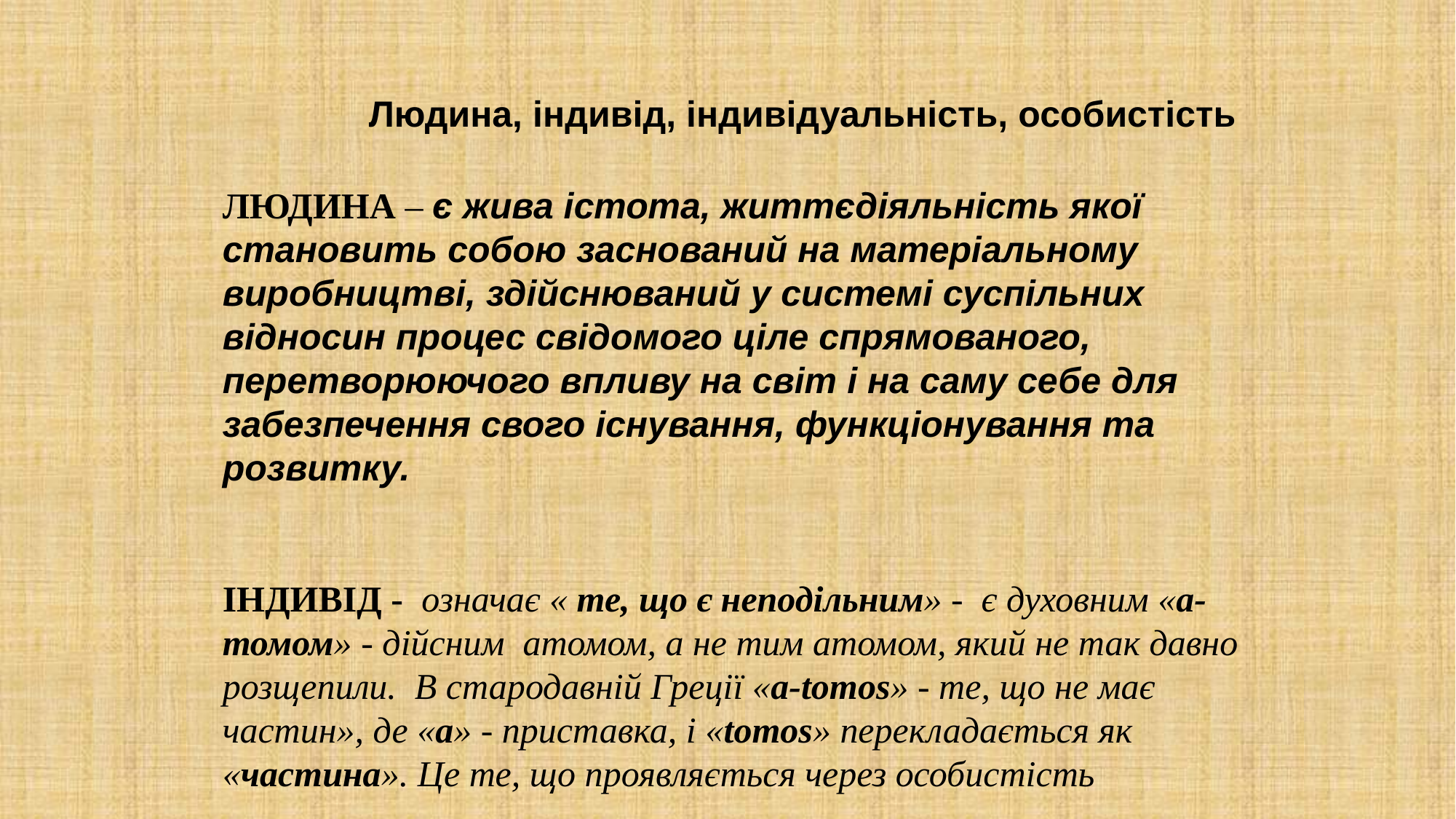

Людина, індивід, індивідуальність, особистість
ЛЮДИНА – є жива істота, життєдіяльність якої становить собою заснований на матеріальному виробництві, здійснюваний у системі суспільних відносин процес свідомого ціле спрямованого, перетворюючого впливу на світ і на саму себе для забезпечення свого існування, функціонування та розвитку.

ІНДИВІД -  означає « те, що є неподільним» -  є духовним «а-томом» - дійсним  атомом, а не тим атомом, який не так давно розщепили.  В стародавній Греції «а-tomos» - те, що не має частин», де «а» - приставка, і «tomos» перекладається як «частина». Це те, що проявляється через особистість